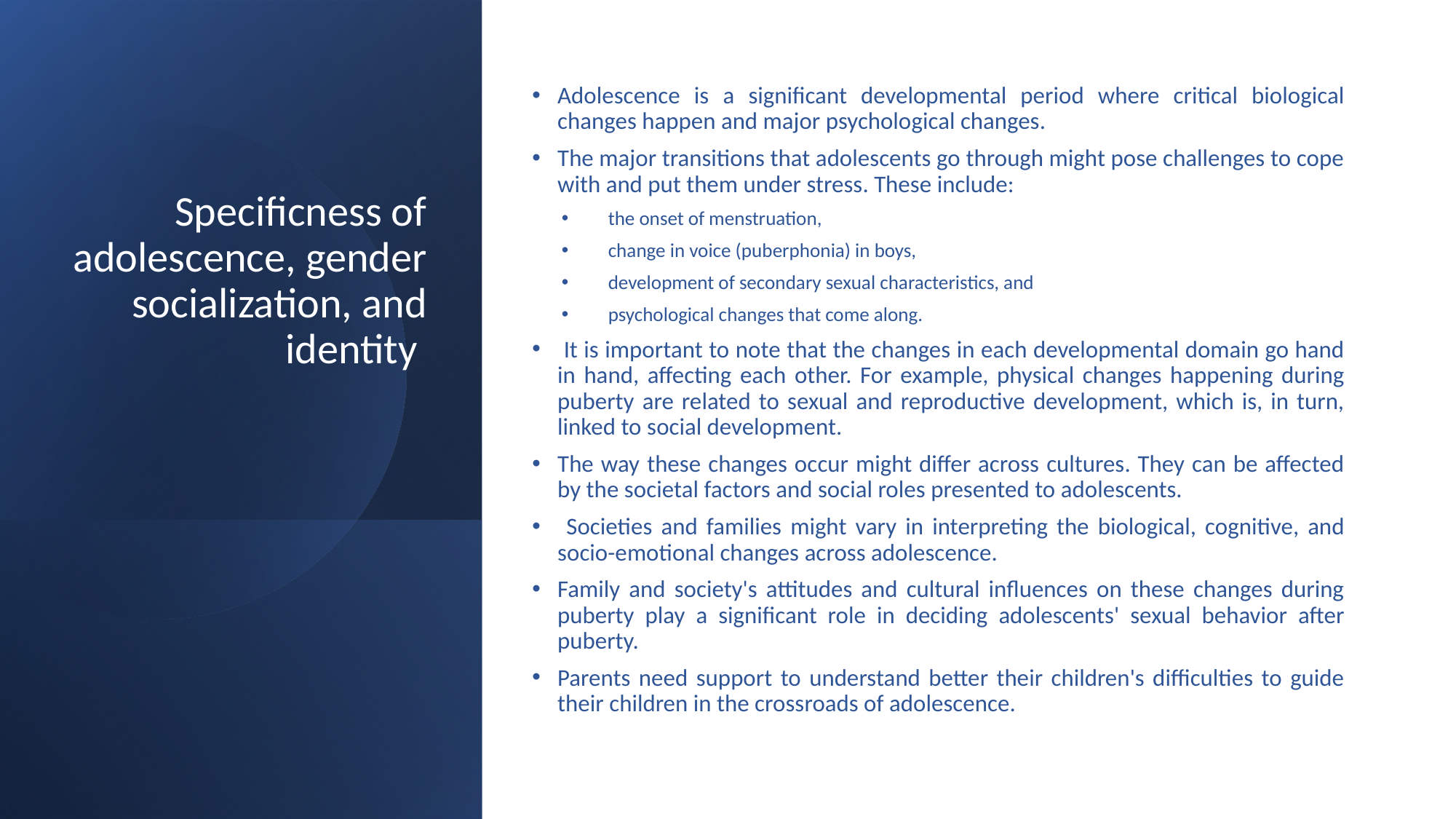

# Specificness of adolescence, gender socialization, and identity
Adolescence is a significant developmental period where critical biological changes happen and major psychological changes.
The major transitions that adolescents go through might pose challenges to cope with and put them under stress. These include:
the onset of menstruation,
change in voice (puberphonia) in boys,
development of secondary sexual characteristics, and
psychological changes that come along.
 It is important to note that the changes in each developmental domain go hand in hand, affecting each other. For example, physical changes happening during puberty are related to sexual and reproductive development, which is, in turn, linked to social development.
The way these changes occur might differ across cultures. They can be affected by the societal factors and social roles presented to adolescents.
 Societies and families might vary in interpreting the biological, cognitive, and socio-emotional changes across adolescence.
Family and society's attitudes and cultural influences on these changes during puberty play a significant role in deciding adolescents' sexual behavior after puberty.
Parents need support to understand better their children's difficulties to guide their children in the crossroads of adolescence.